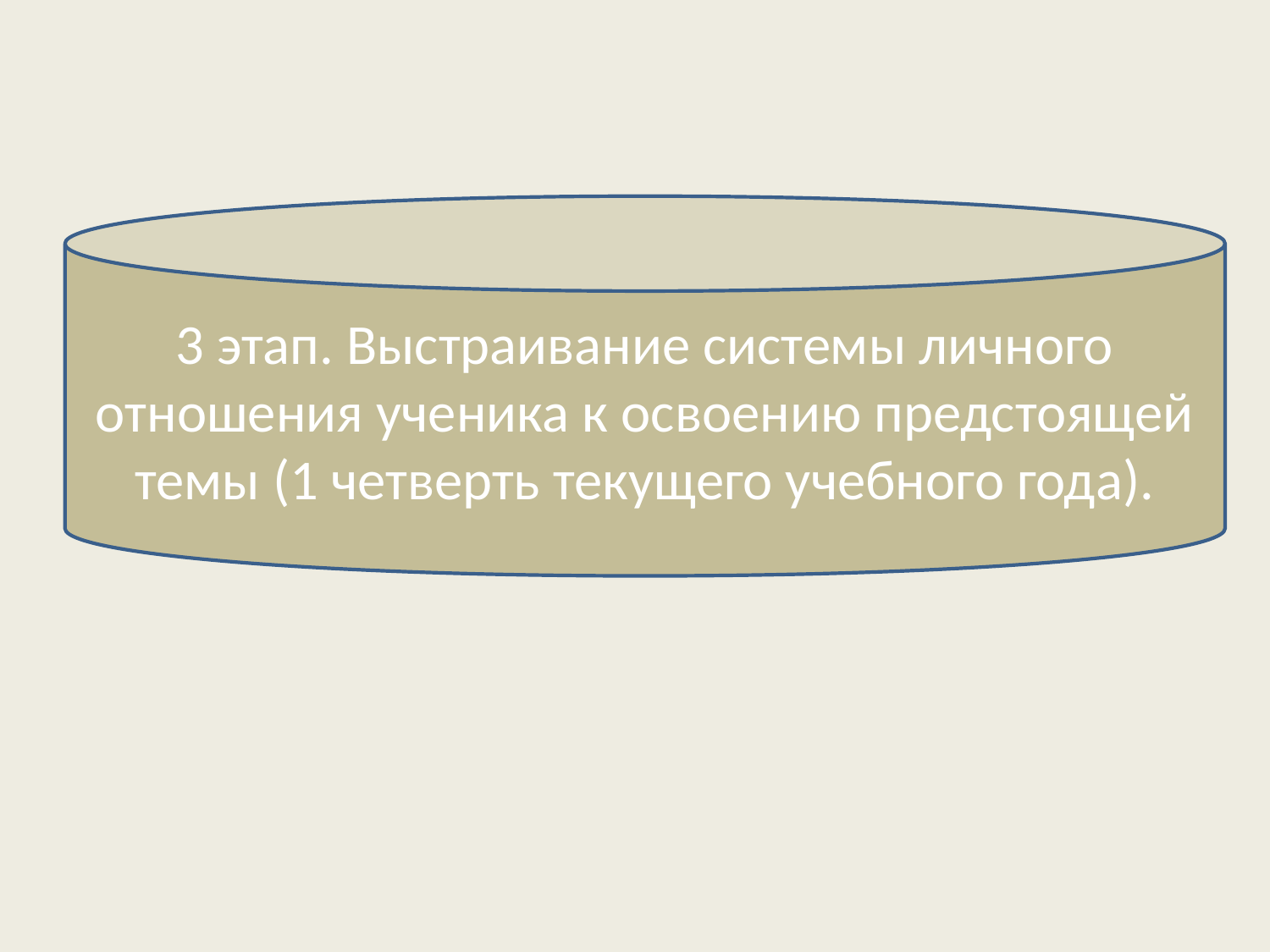

#
3 этап. Выстраивание системы личного отношения ученика к освоению предстоящей темы (1 четверть текущего учебного года).